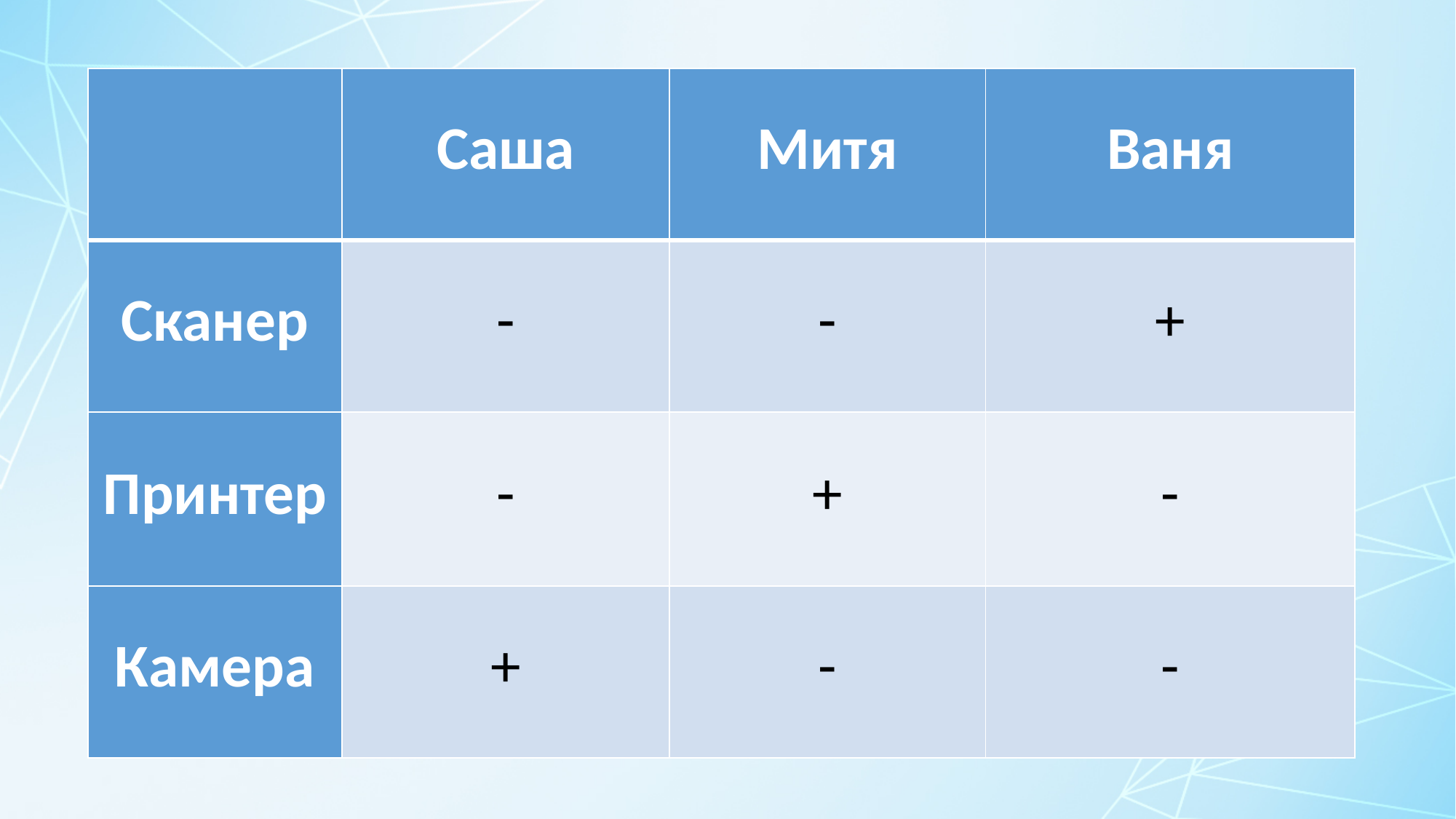

#
|  | Саша | Митя | Ваня |
| --- | --- | --- | --- |
| Сканер | - | - | + |
| Принтер | - | + | - |
| Камера | + | - | - |